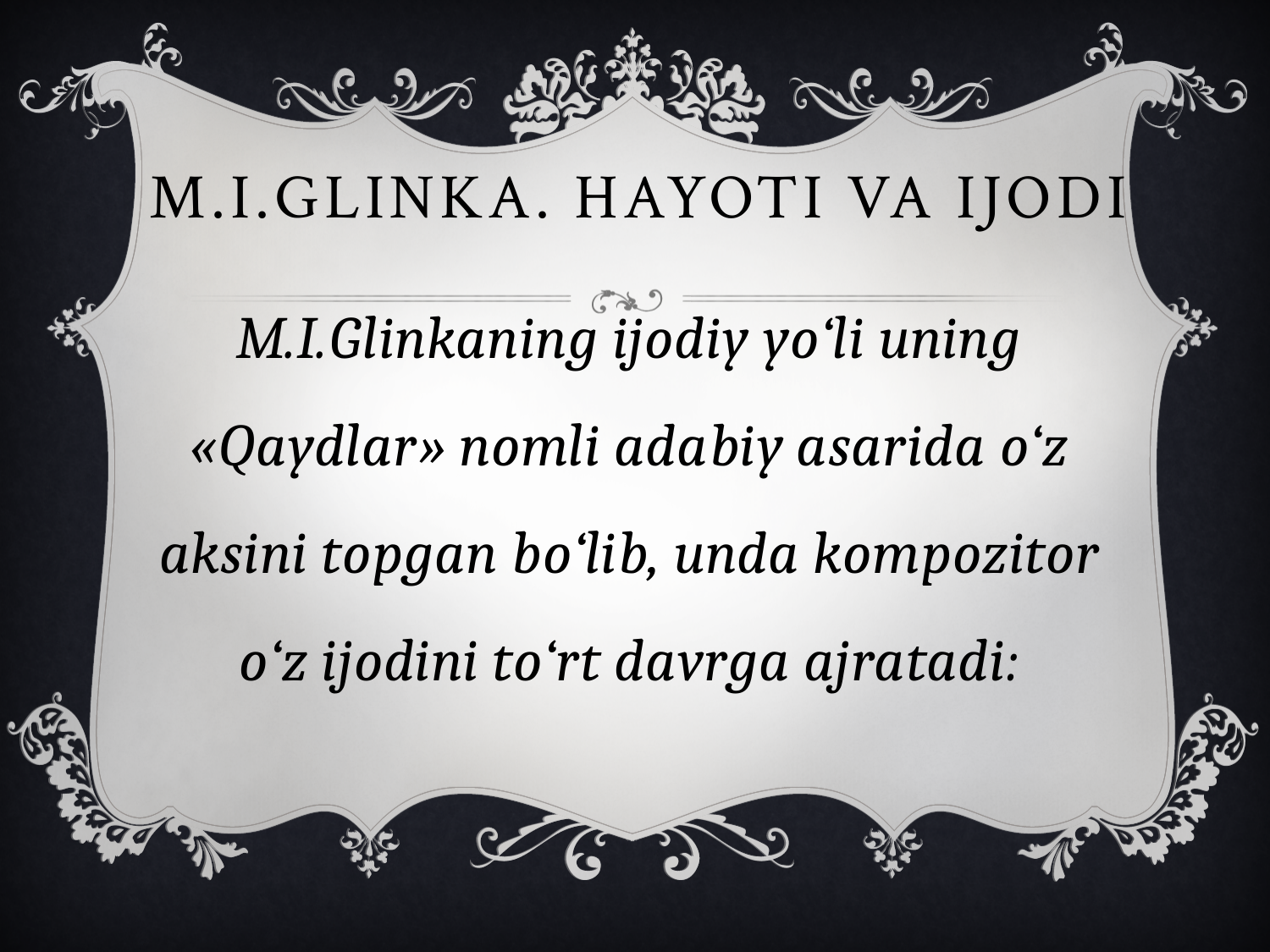

# M.I.Glinka. Hayoti va ijodi
M.I.Glinkaning ijodiy yo‘li uning «Qaydlar» nomli adabiy asarida o‘z aksini topgan bo‘lib, unda kompozitor o‘z ijodini to‘rt davrga ajratadi: